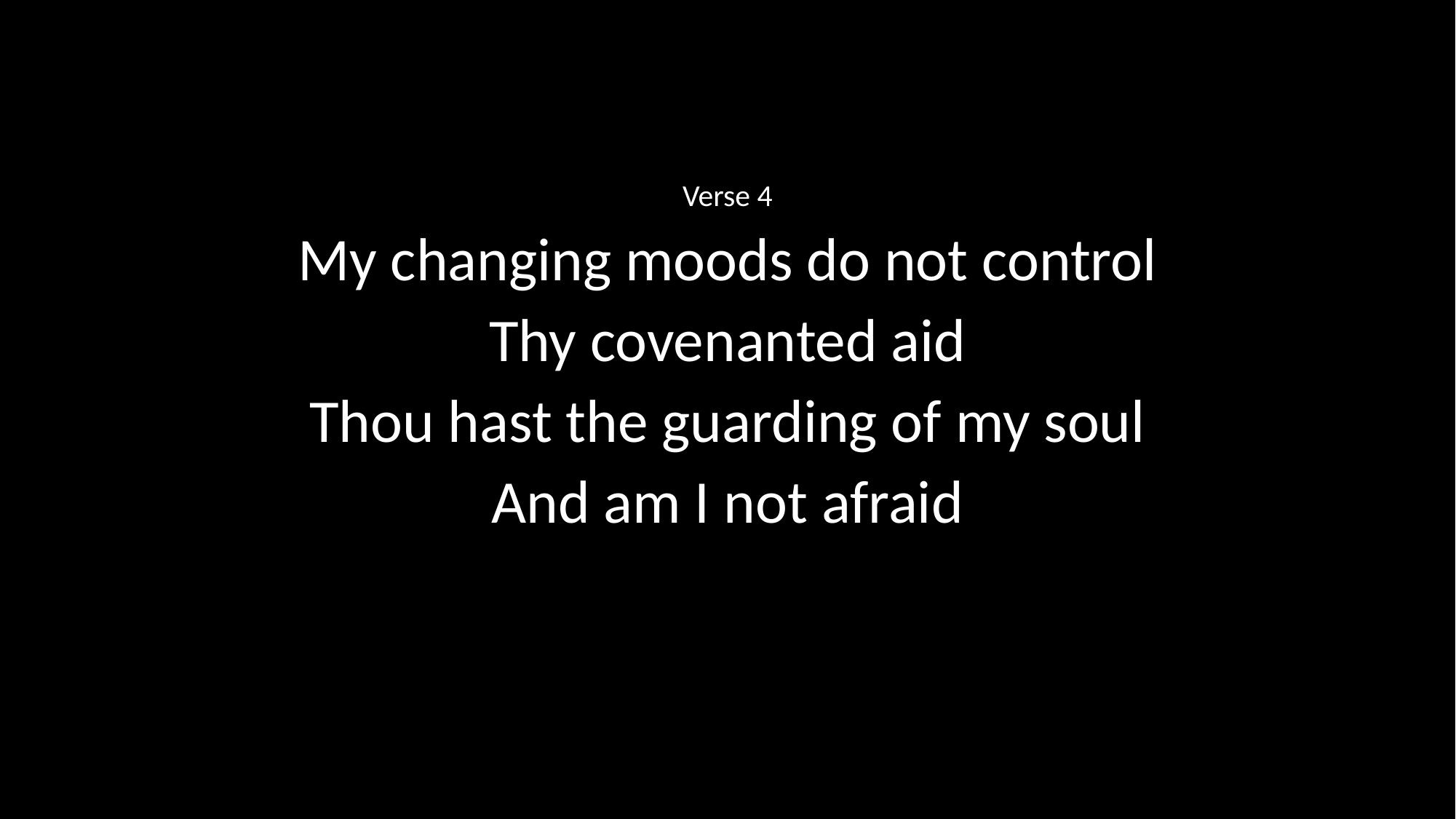

Verse 4
My changing moods do not control
Thy covenanted aid
Thou hast the guarding of my soul
And am I not afraid